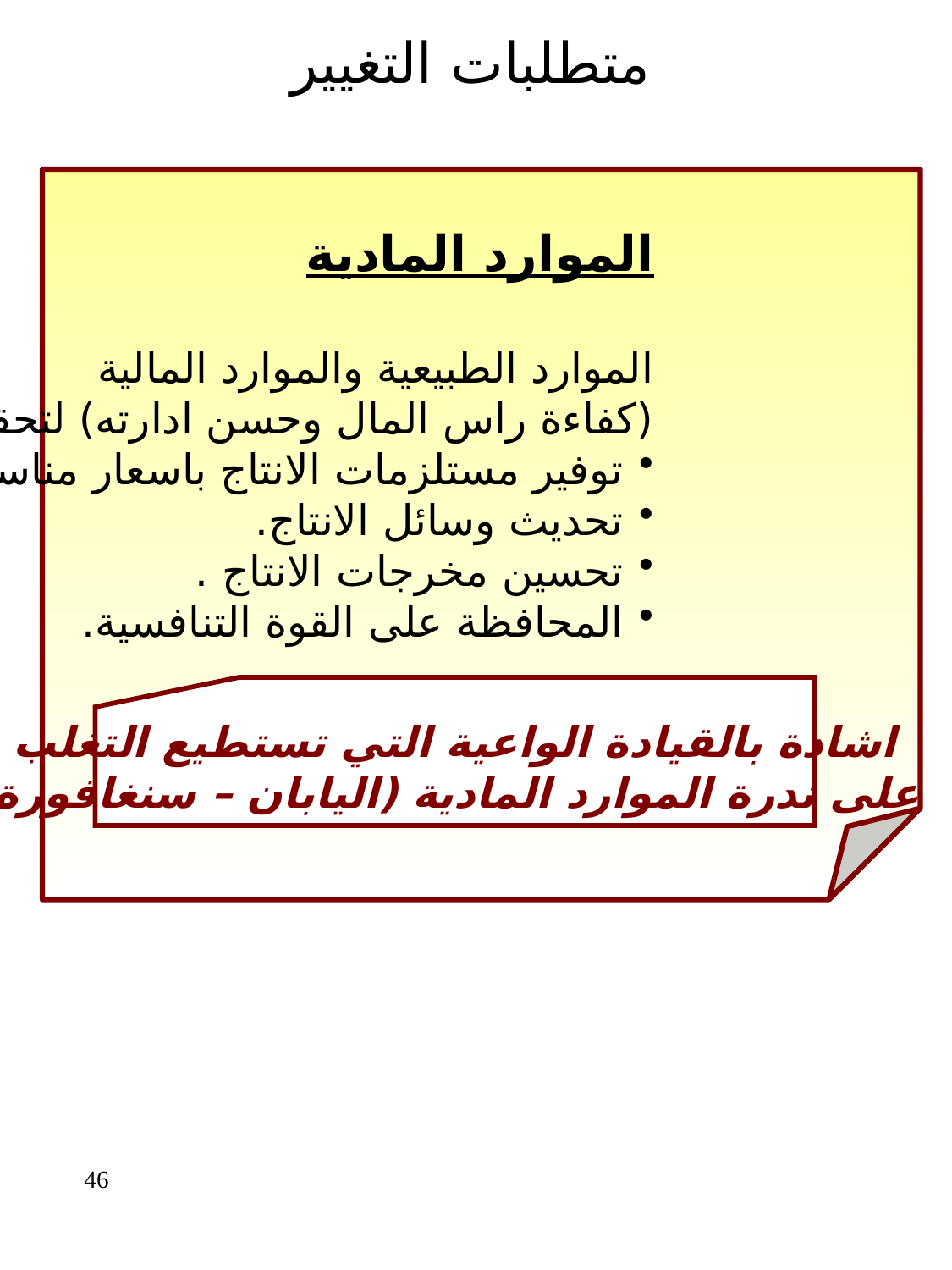

متطلبات التغيير
الموارد المادية

الموارد الطبيعية والموارد المالية
(كفاءة راس المال وحسن ادارته) لتحقيق :
توفير مستلزمات الانتاج باسعار مناسبة وتوقيت مناسب.
تحديث وسائل الانتاج.
تحسين مخرجات الانتاج .
المحافظة على القوة التنافسية.

اشادة بالقيادة الواعية التي تستطيع التغلب
 على ندرة الموارد المادية (اليابان – سنغافورة)
46